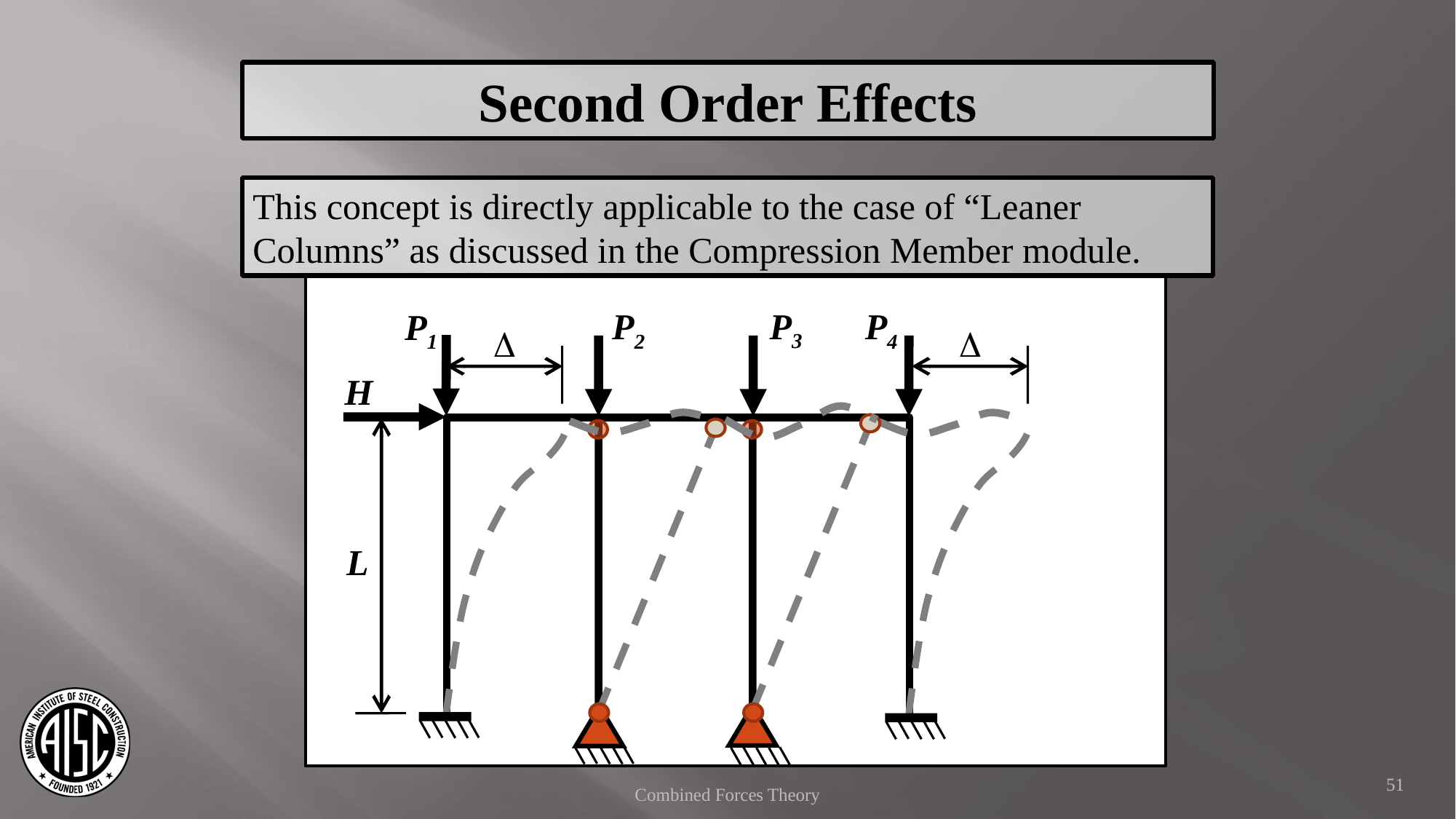

Second Order Effects
This concept is directly applicable to the case of “Leaner Columns” as discussed in the Compression Member module.

P3
P4
P2
P1
Δ
Δ

H

L

51
Combined Forces Theory